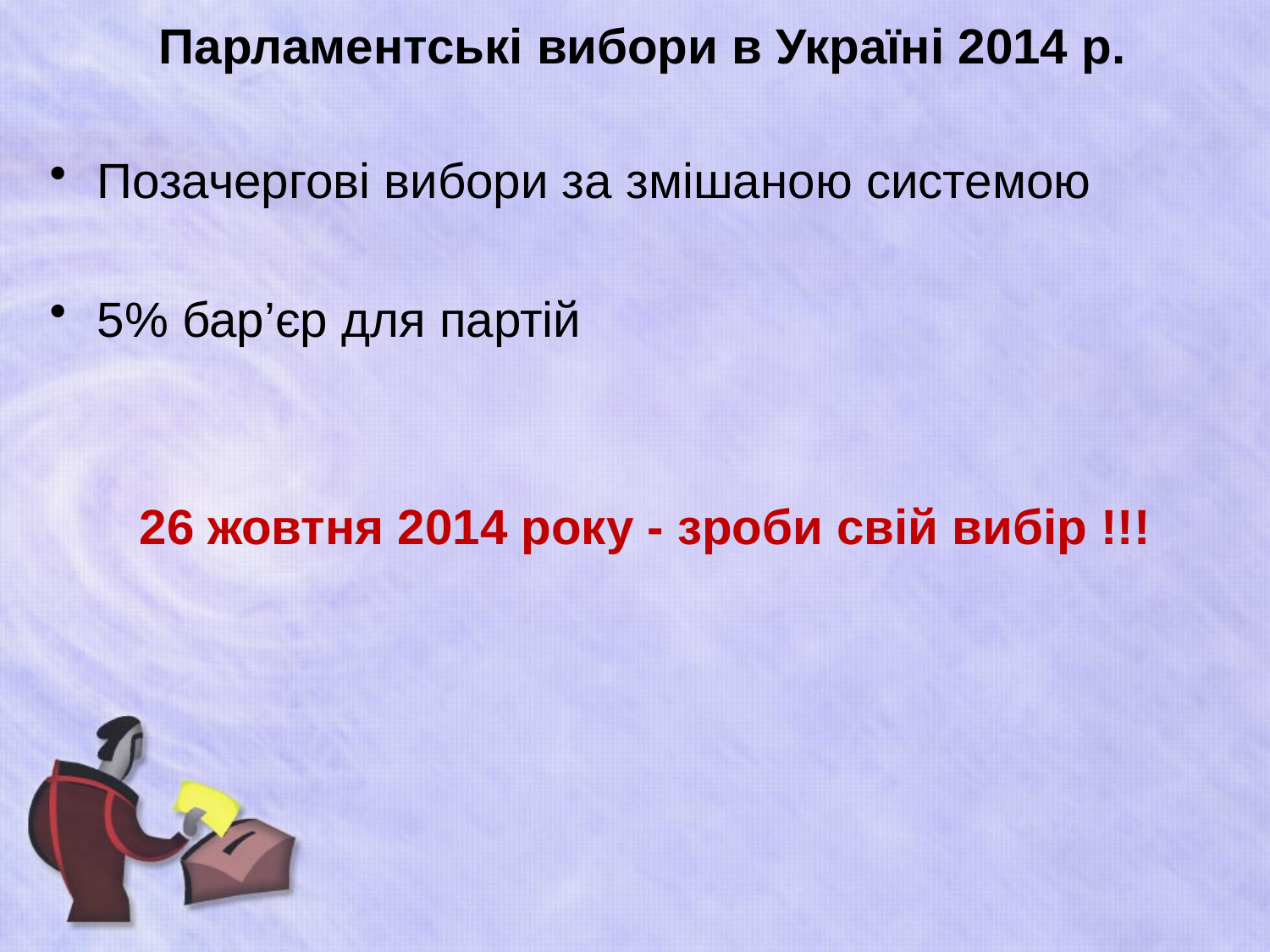

# Парламентські вибори в Україні 2014 р.
Позачергові вибори за змішаною системою

5% бар’єр для партій

26 жовтня 2014 року - зроби свій вибір !!!